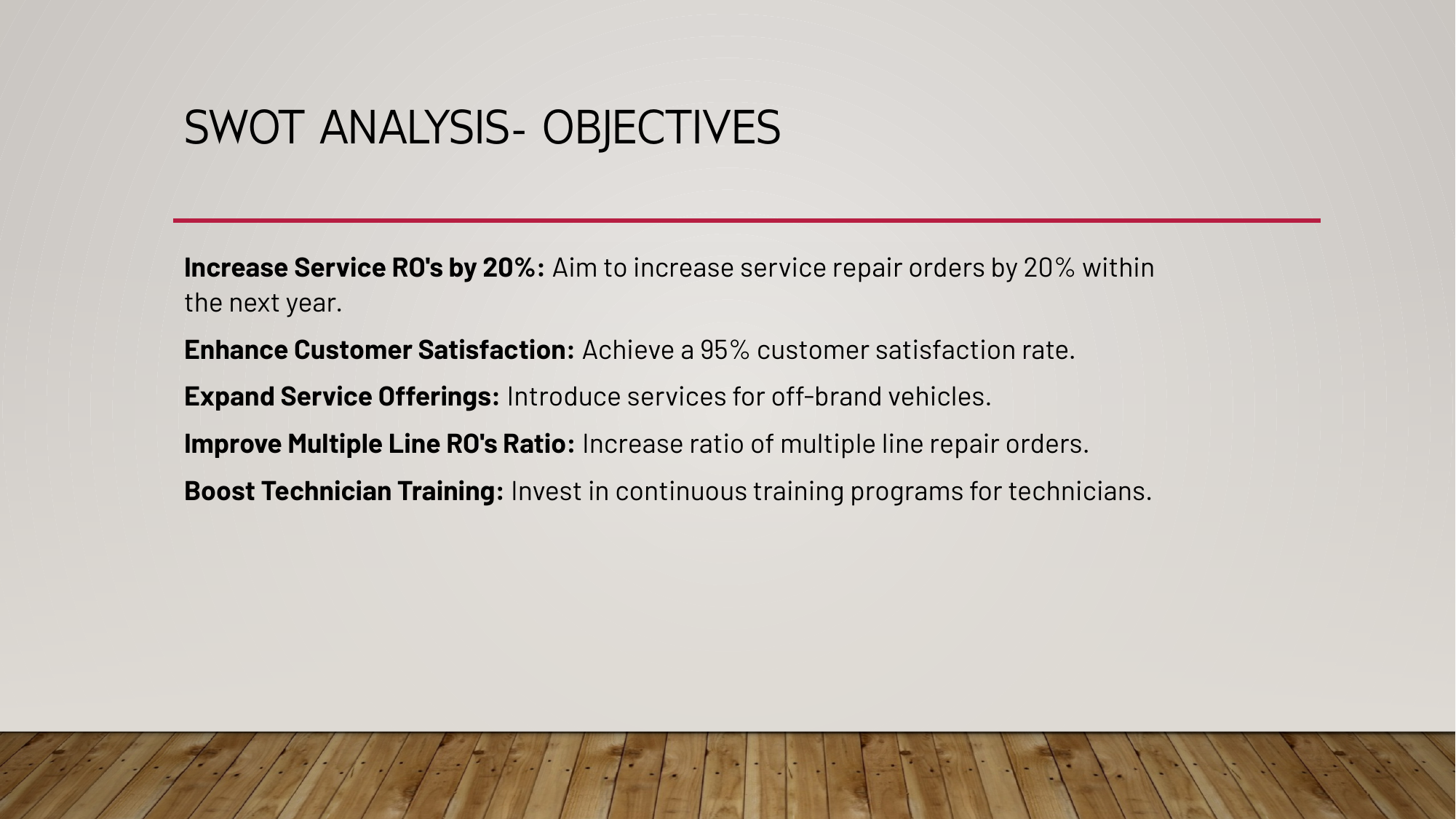

# SWOT Analysis- Objectives
Increase Service RO's by 20%: Aim to increase service repair orders by 20% within the next year.
Enhance Customer Satisfaction: Achieve a 95% customer satisfaction rate.
Expand Service Offerings: Introduce services for off-brand vehicles.
Improve Multiple Line RO's Ratio: Increase ratio of multiple line repair orders.
Boost Technician Training: Invest in continuous training programs for technicians.